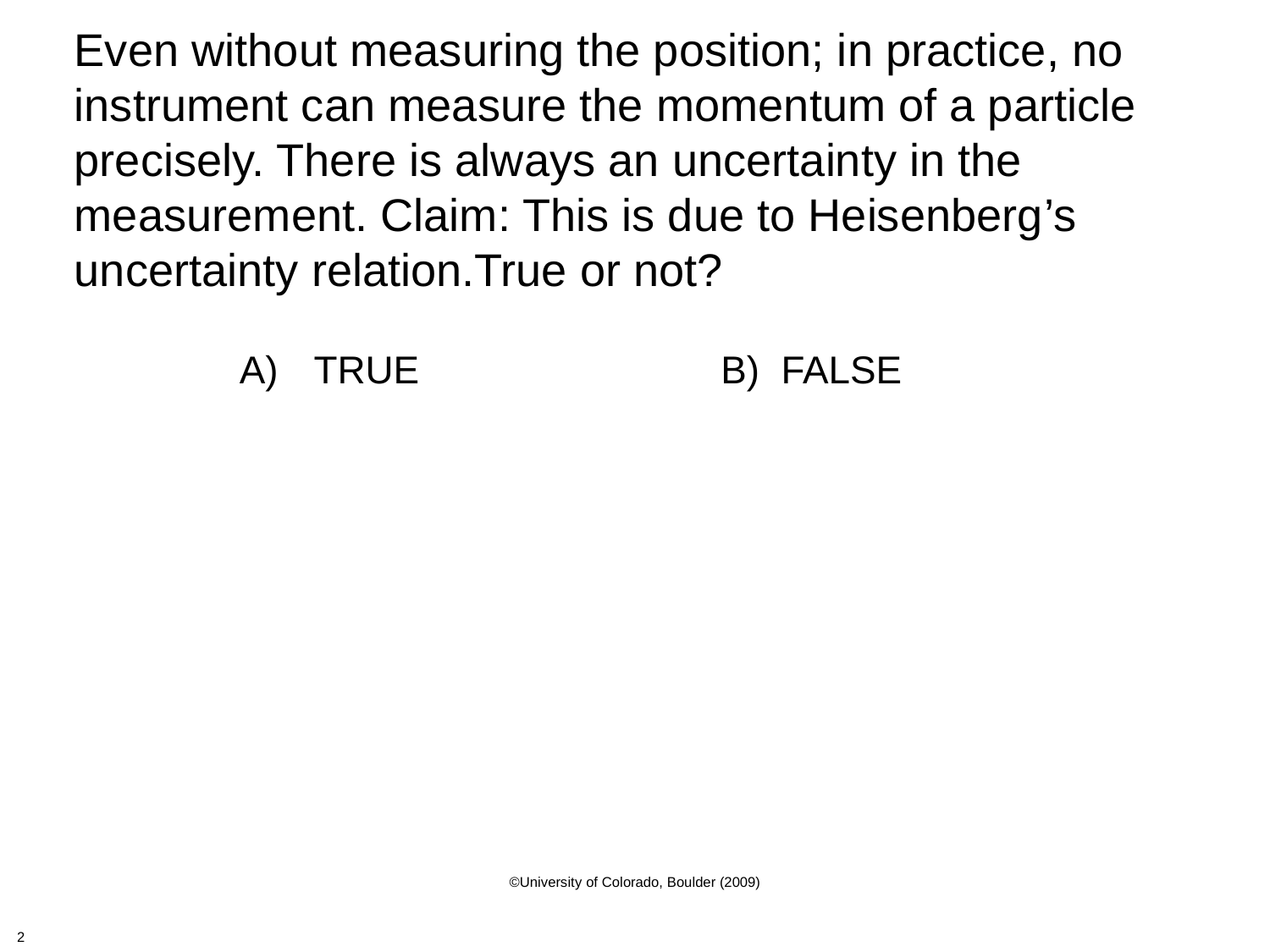

Even without measuring the position; in practice, no instrument can measure the momentum of a particle precisely. There is always an uncertainty in the measurement. Claim: This is due to Heisenberg’s uncertainty relation.True or not?
 TRUE                            B)  FALSE

©University of Colorado, Boulder (2009)

2